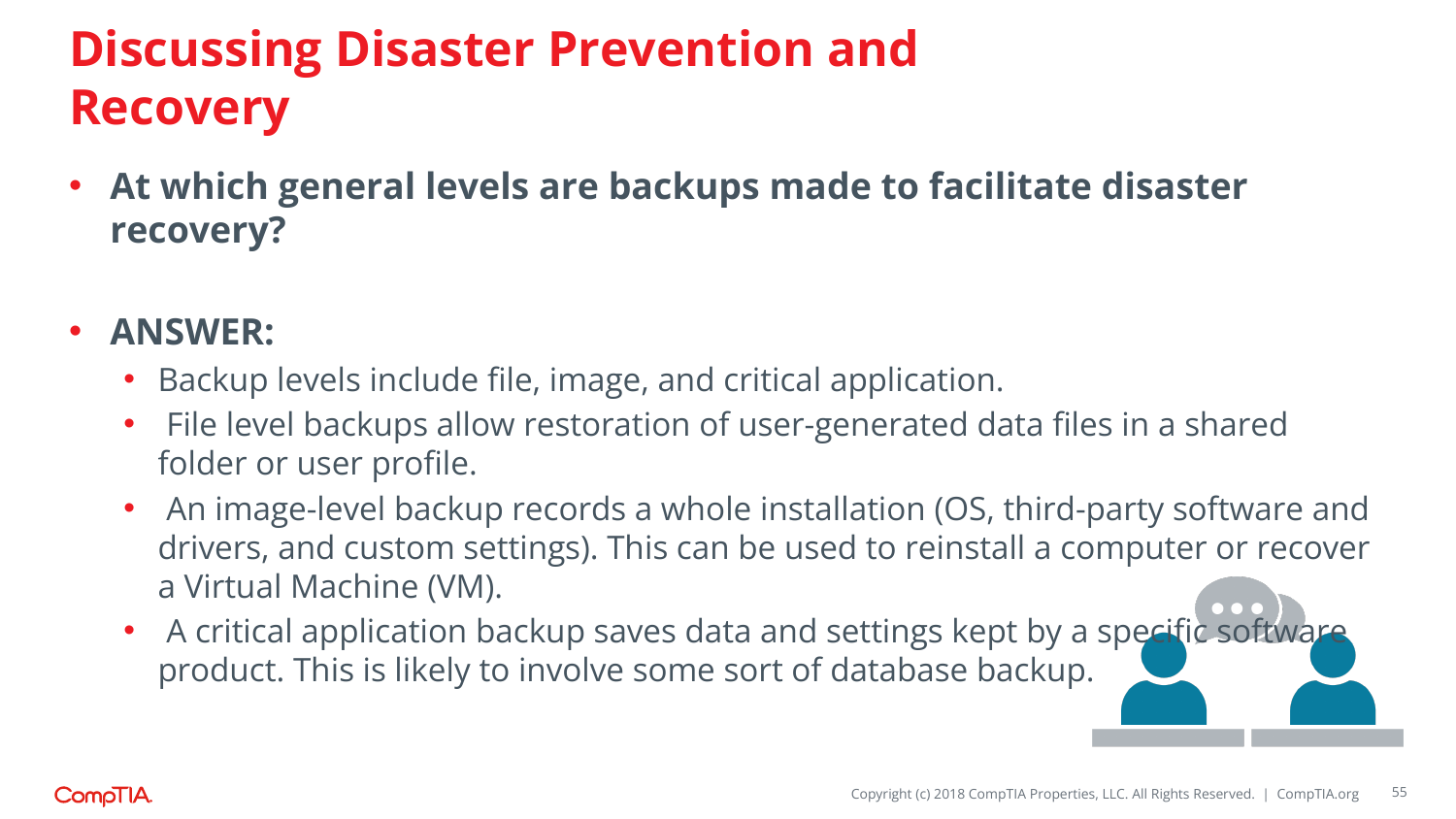

# Discussing Disaster Prevention and Recovery
At which general levels are backups made to facilitate disaster recovery?

ANSWER:
Backup levels include file, image, and critical application.
 File level backups allow restoration of user-generated data files in a shared folder or user profile.
 An image-level backup records a whole installation (OS, third-party software and drivers, and custom settings). This can be used to reinstall a computer or recover a Virtual Machine (VM).
 A critical application backup saves data and settings kept by a specific software product. This is likely to involve some sort of database backup.

55